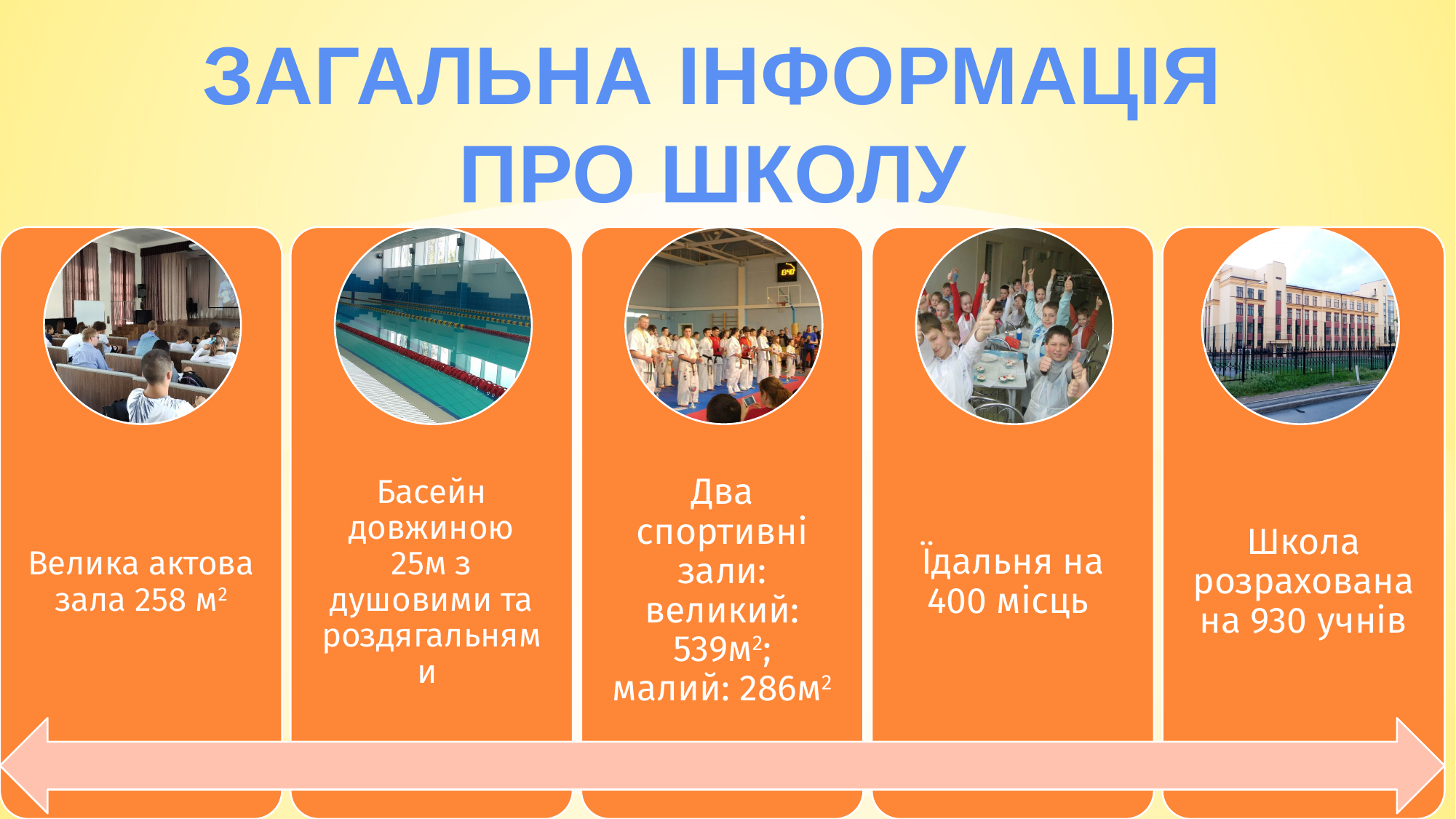

ЗАГАЛЬНА ІНФОРМАЦІЯ
ПРО ШКОЛУ
Велика актова зала 258 м2
Басейн довжиною 25м з душовими та роздягальнями

Два спортивні зали: великий: 539м2; малий: 286м2

Їдальня на 400 місць
Школа розрахована на 930 учнів